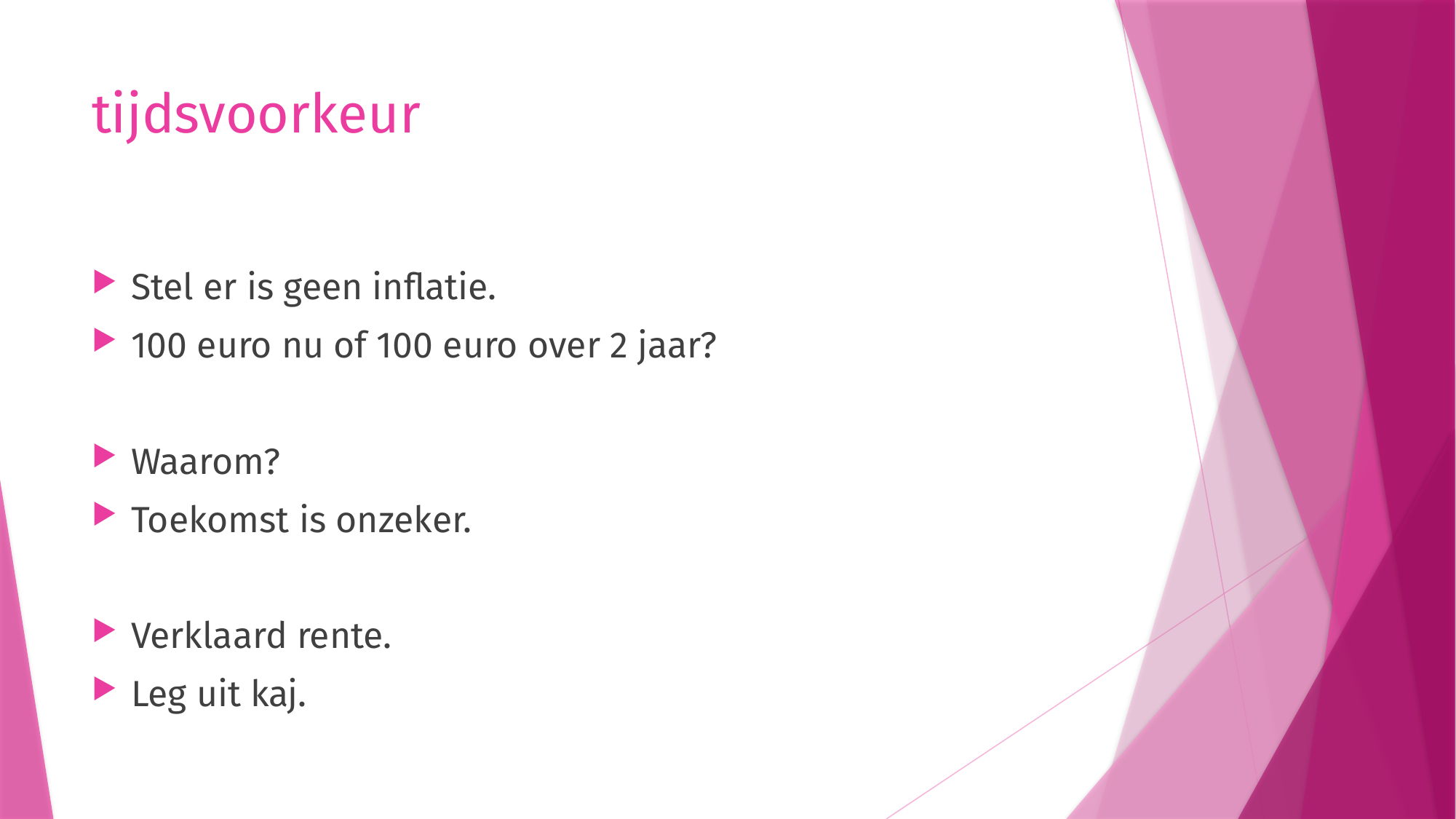

# tijdsvoorkeur
Stel er is geen inflatie.
100 euro nu of 100 euro over 2 jaar?

Waarom?
Toekomst is onzeker.

Verklaard rente.
Leg uit kaj.